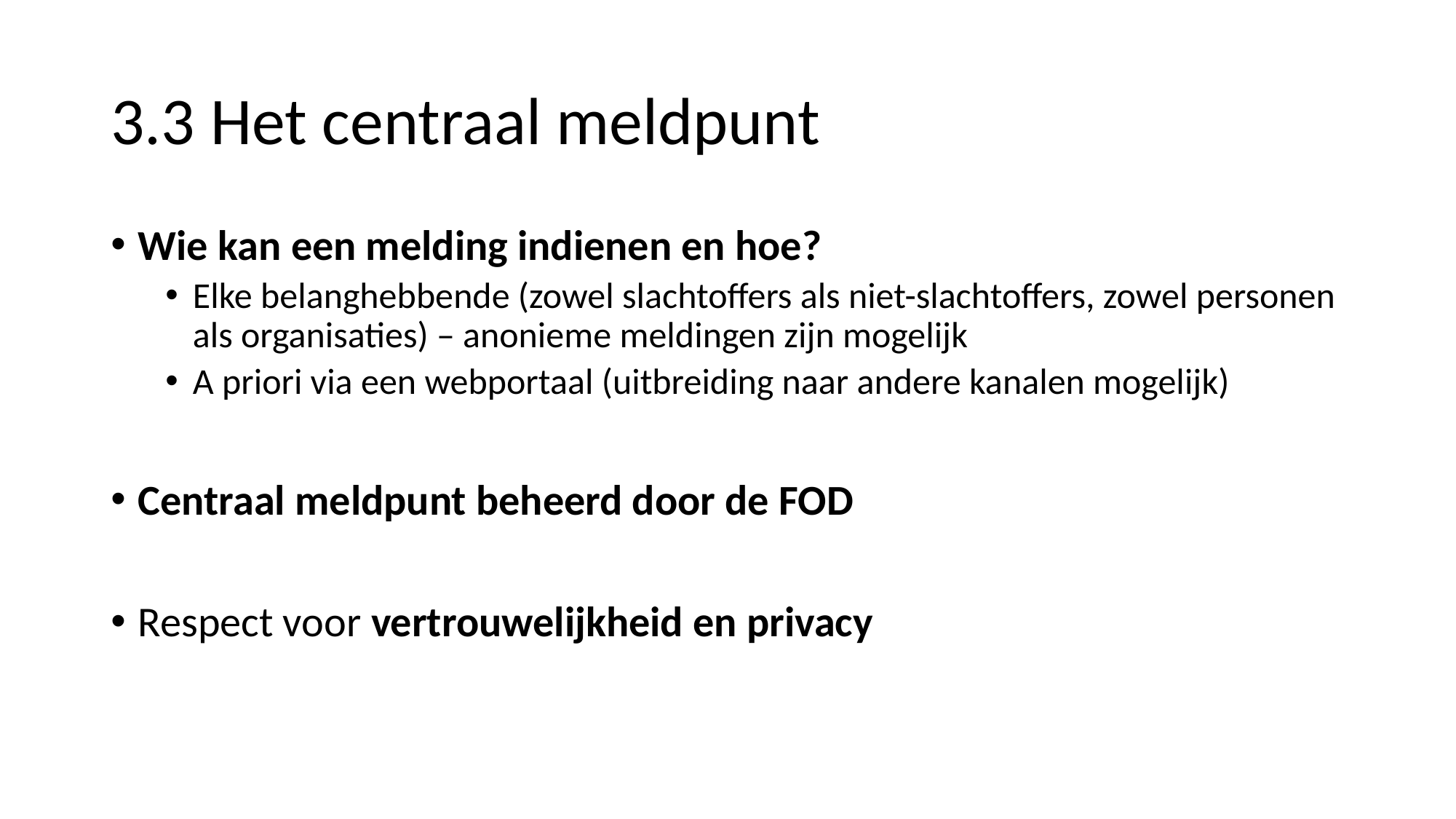

# 3.3 Het centraal meldpunt
Wie kan een melding indienen en hoe?
Elke belanghebbende (zowel slachtoffers als niet-slachtoffers, zowel personen als organisaties) – anonieme meldingen zijn mogelijk
A priori via een webportaal (uitbreiding naar andere kanalen mogelijk)

Centraal meldpunt beheerd door de FOD

Respect voor vertrouwelijkheid en privacy